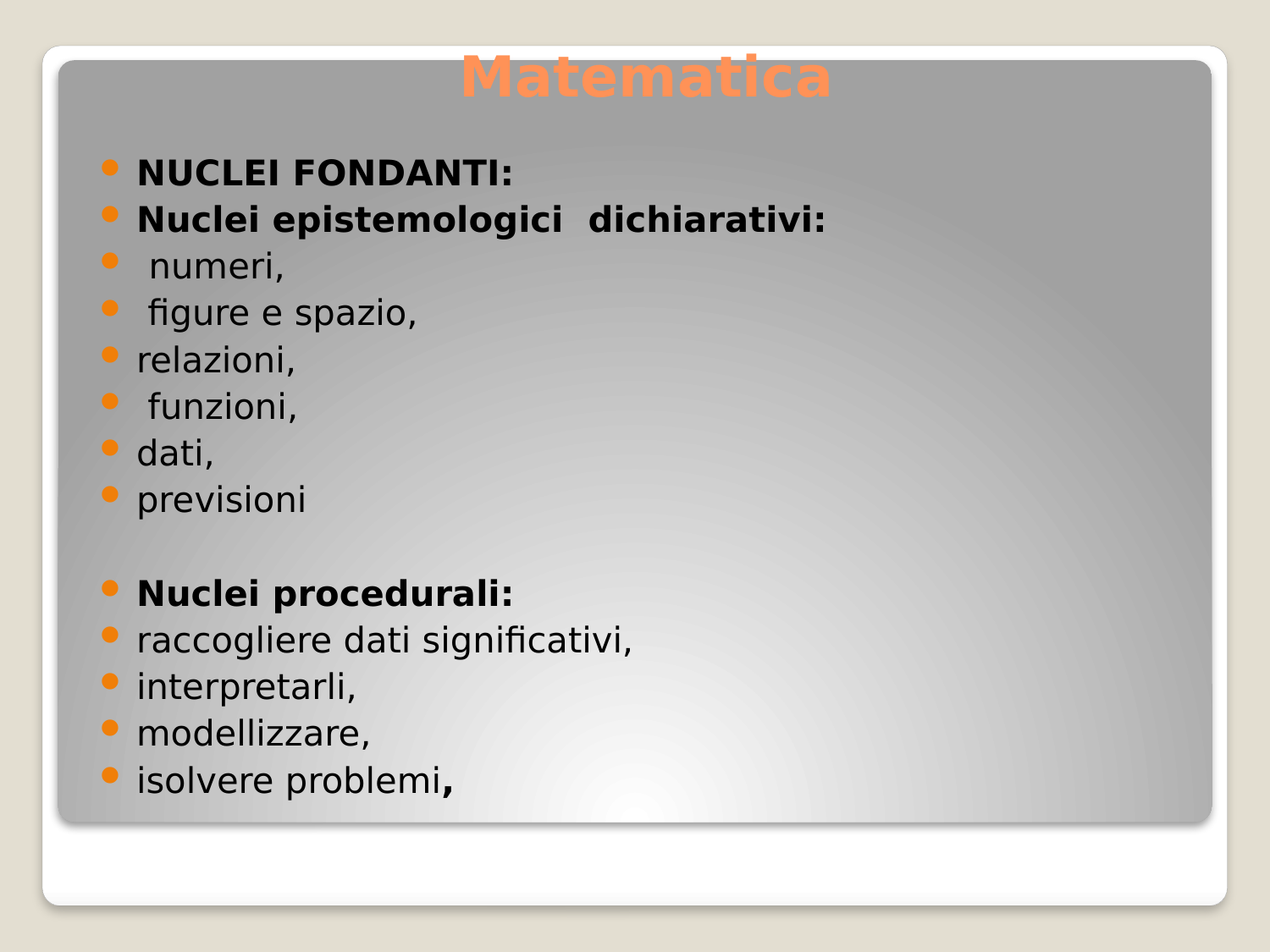

# Matematica
NUCLEI FONDANTI:
Nuclei epistemologici  dichiarativi:
 numeri,
 figure e spazio,
relazioni,
 funzioni,
dati,
previsioni

Nuclei procedurali:
raccogliere dati significativi,
interpretarli,
modellizzare,
isolvere problemi,